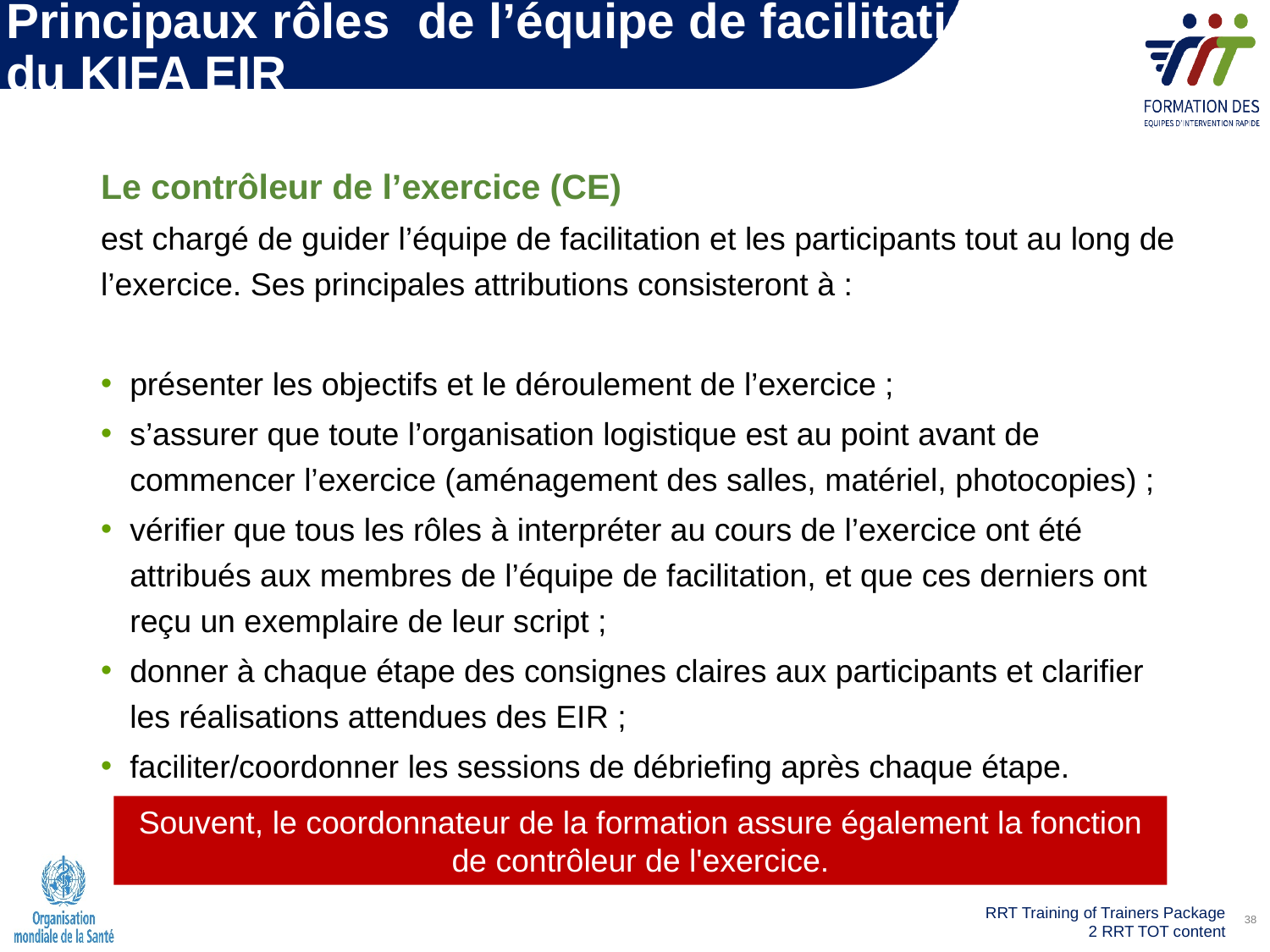

Principaux rôles  de l’équipe de facilitation du KIFA EIR
Le contrôleur de l’exercice (CE)
est chargé de guider l’équipe de facilitation et les participants tout au long de l’exercice. Ses principales attributions consisteront à :

présenter les objectifs et le déroulement de l’exercice ;
s’assurer que toute l’organisation logistique est au point avant de commencer l’exercice (aménagement des salles, matériel, photocopies) ;
vérifier que tous les rôles à interpréter au cours de l’exercice ont été attribués aux membres de l’équipe de facilitation, et que ces derniers ont reçu un exemplaire de leur script ;
donner à chaque étape des consignes claires aux participants et clarifier les réalisations attendues des EIR ;
faciliter/coordonner les sessions de débriefing après chaque étape.

Souvent, le coordonnateur de la formation assure également la fonction de contrôleur de l'exercice.